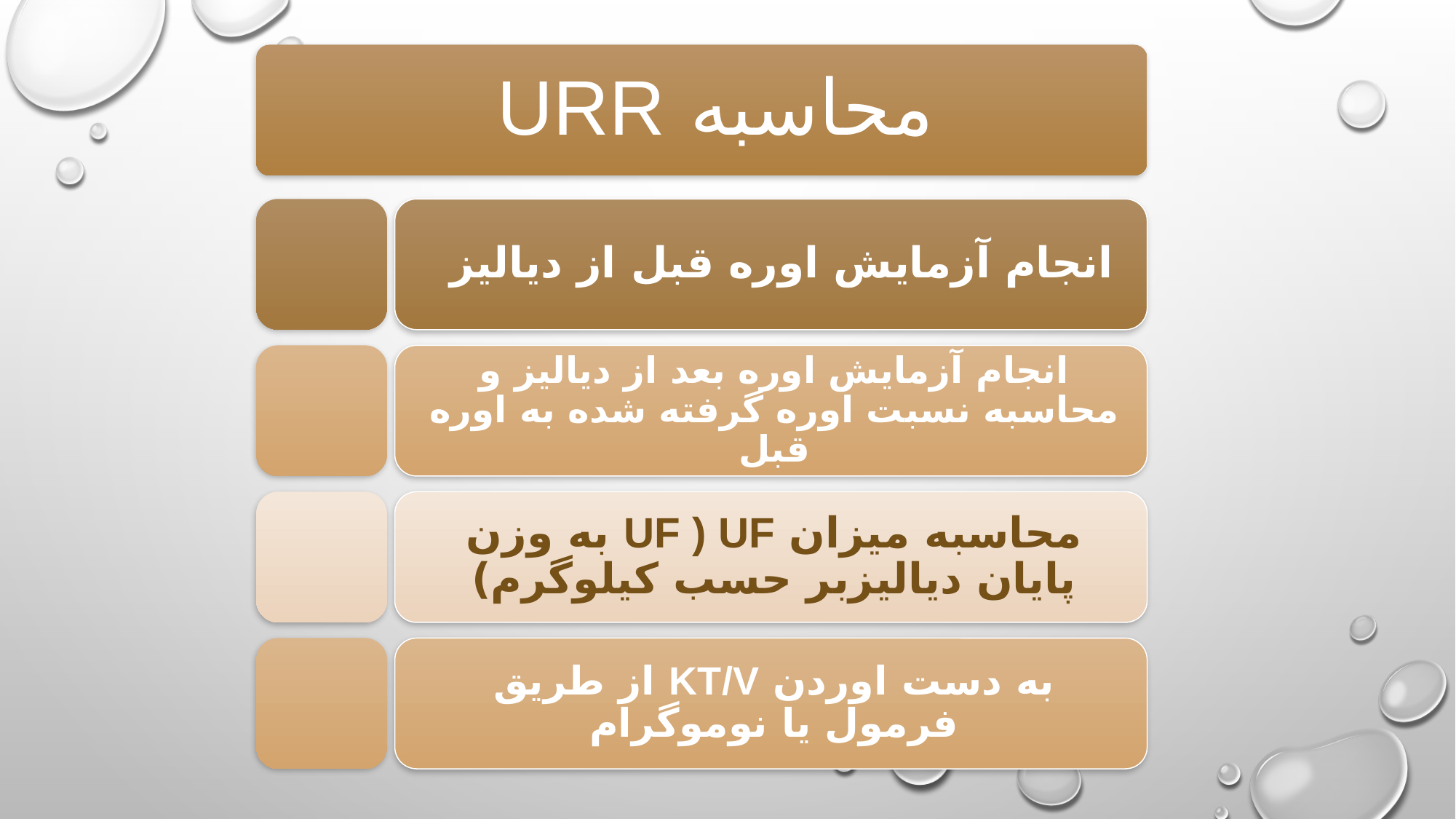

محاسبه URR
انجام آزمایش اوره قبل از دیالیز
انجام آزمایش اوره بعد از دیالیز و محاسبه نسبت اوره گرفته شده به اوره قبل
محاسبه میزان UF ) UF به وزن پایان دیالیزبر حسب کیلوگرم)
به دست اوردن KT/V از طریق فرمول یا نوموگرام